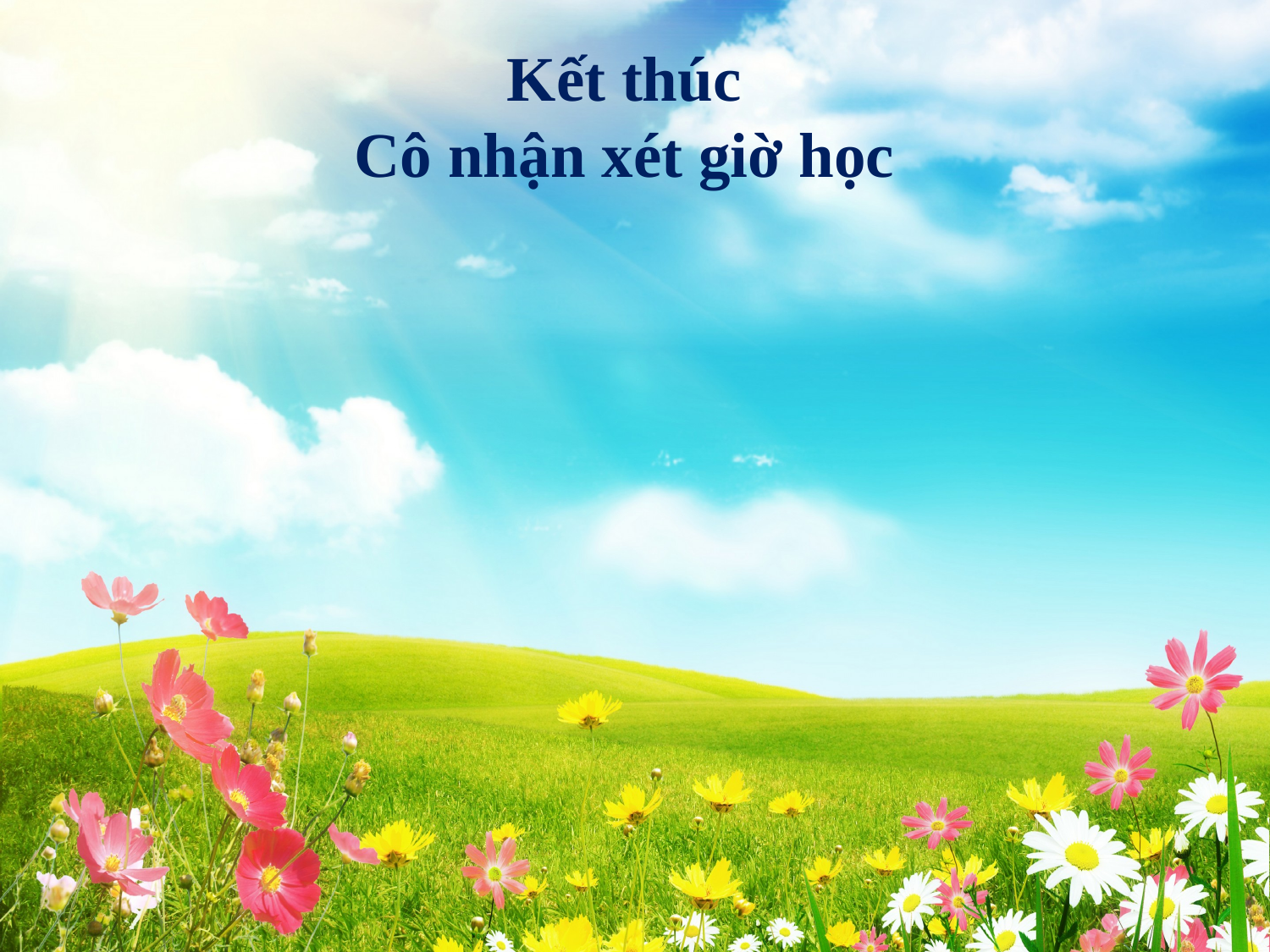

Kết thúc
Cô nhận xét giờ học